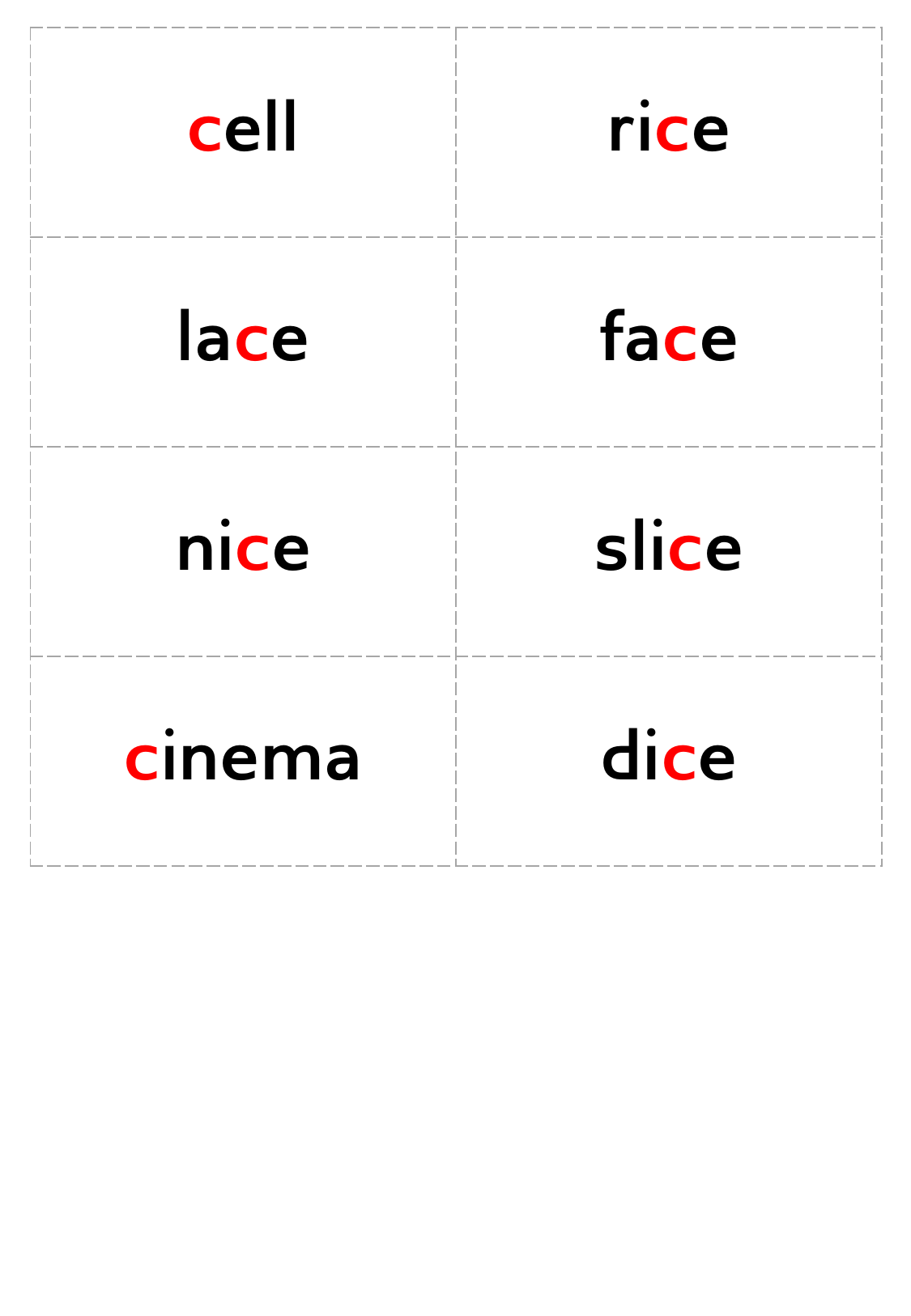

| cell | rice |
| --- | --- |
| lace | face |
| nice | slice |
| cinema | dice |